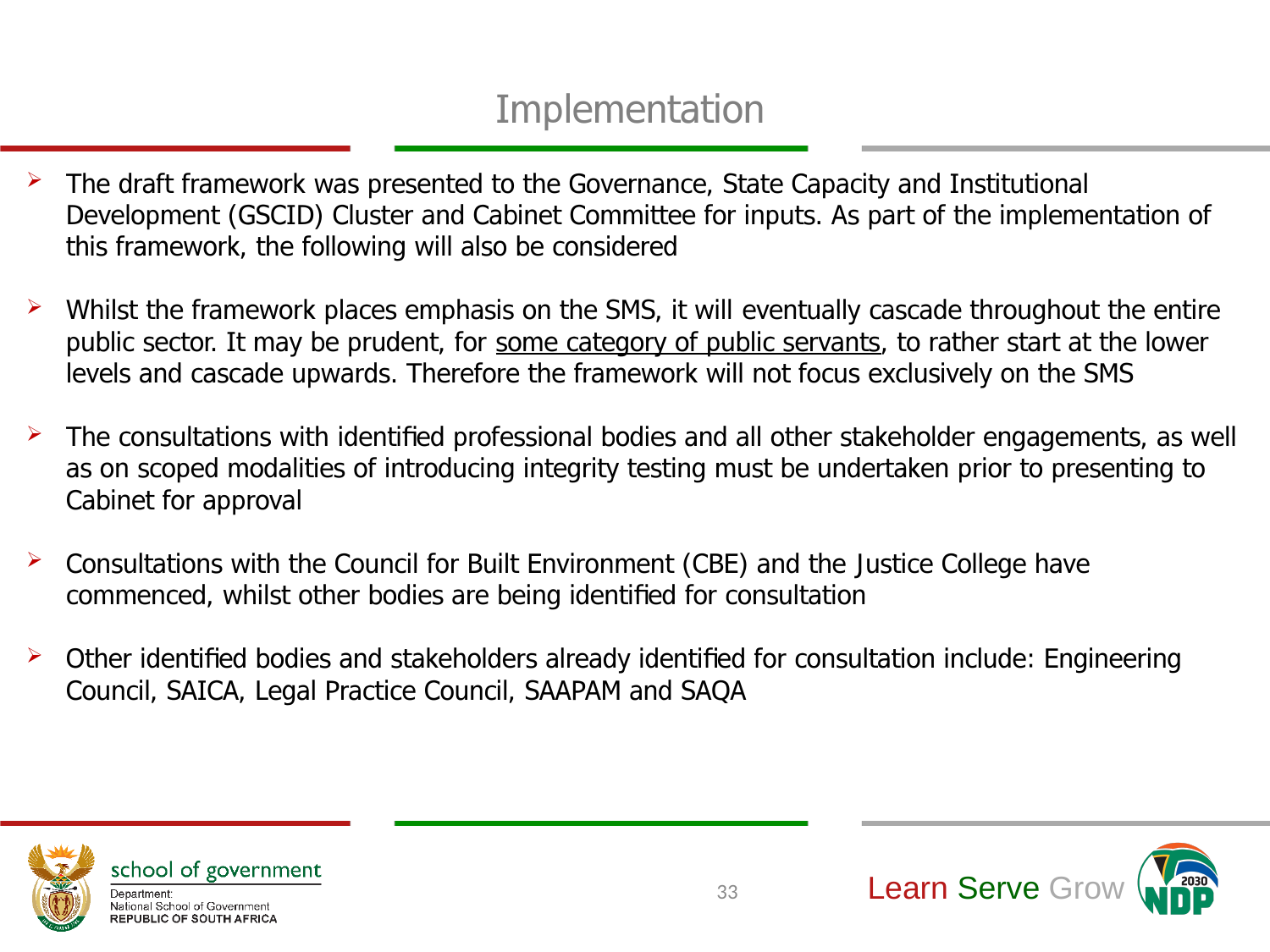

# Implementation
The draft framework was presented to the Governance, State Capacity and Institutional Development (GSCID) Cluster and Cabinet Committee for inputs. As part of the implementation of this framework, the following will also be considered

Whilst the framework places emphasis on the SMS, it will eventually cascade throughout the entire public sector. It may be prudent, for some category of public servants, to rather start at the lower levels and cascade upwards. Therefore the framework will not focus exclusively on the SMS

The consultations with identified professional bodies and all other stakeholder engagements, as well as on scoped modalities of introducing integrity testing must be undertaken prior to presenting to Cabinet for approval

Consultations with the Council for Built Environment (CBE) and the Justice College have commenced, whilst other bodies are being identified for consultation

Other identified bodies and stakeholders already identified for consultation include: Engineering Council, SAICA, Legal Practice Council, SAAPAM and SAQA

33